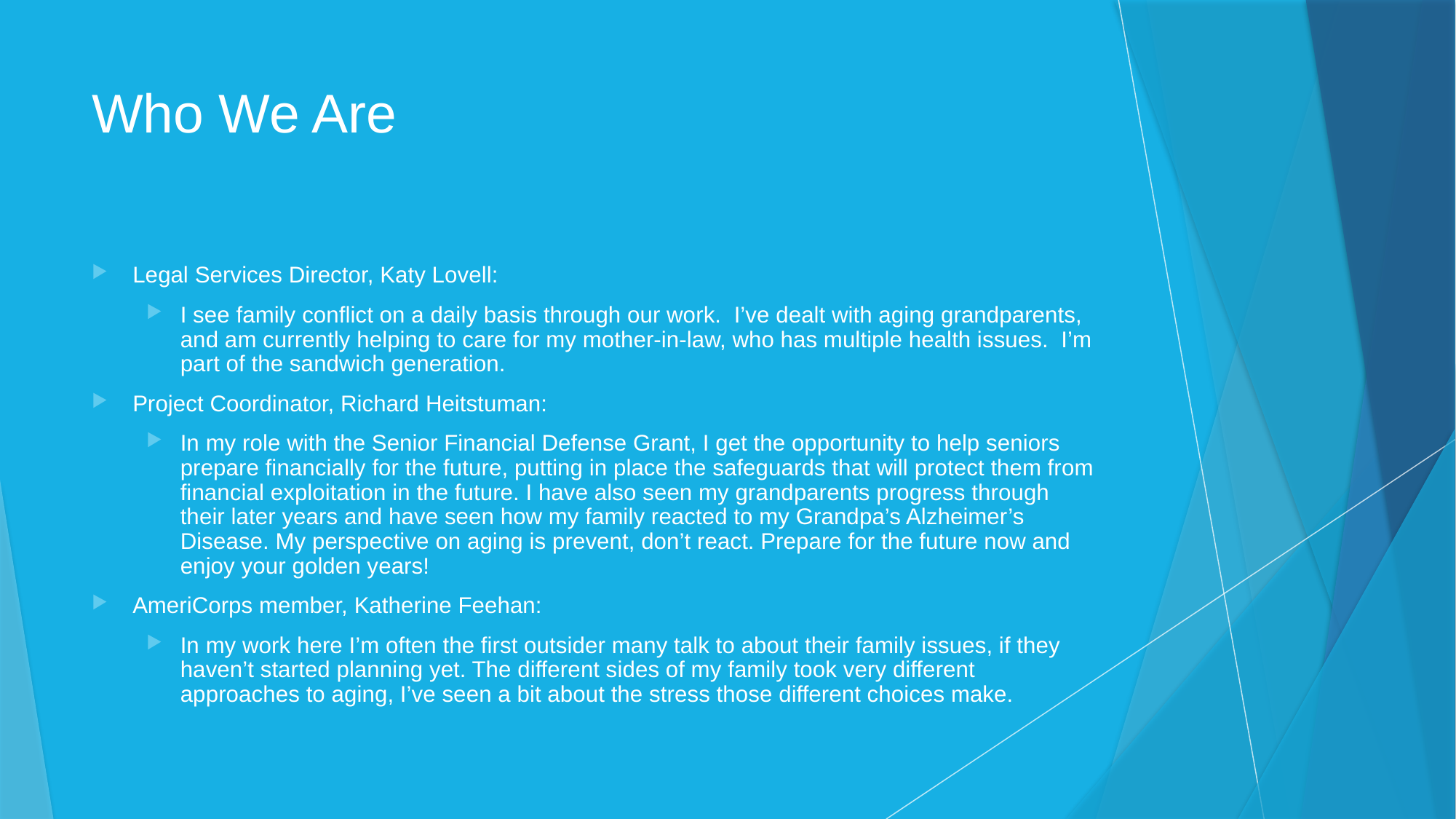

# Who We Are
Legal Services Director, Katy Lovell:
I see family conflict on a daily basis through our work.  I’ve dealt with aging grandparents, and am currently helping to care for my mother-in-law, who has multiple health issues.  I’m part of the sandwich generation.
Project Coordinator, Richard Heitstuman:
In my role with the Senior Financial Defense Grant, I get the opportunity to help seniors prepare financially for the future, putting in place the safeguards that will protect them from financial exploitation in the future. I have also seen my grandparents progress through their later years and have seen how my family reacted to my Grandpa’s Alzheimer’s Disease. My perspective on aging is prevent, don’t react. Prepare for the future now and enjoy your golden years!
AmeriCorps member, Katherine Feehan:
In my work here I’m often the first outsider many talk to about their family issues, if they haven’t started planning yet. The different sides of my family took very different approaches to aging, I’ve seen a bit about the stress those different choices make.